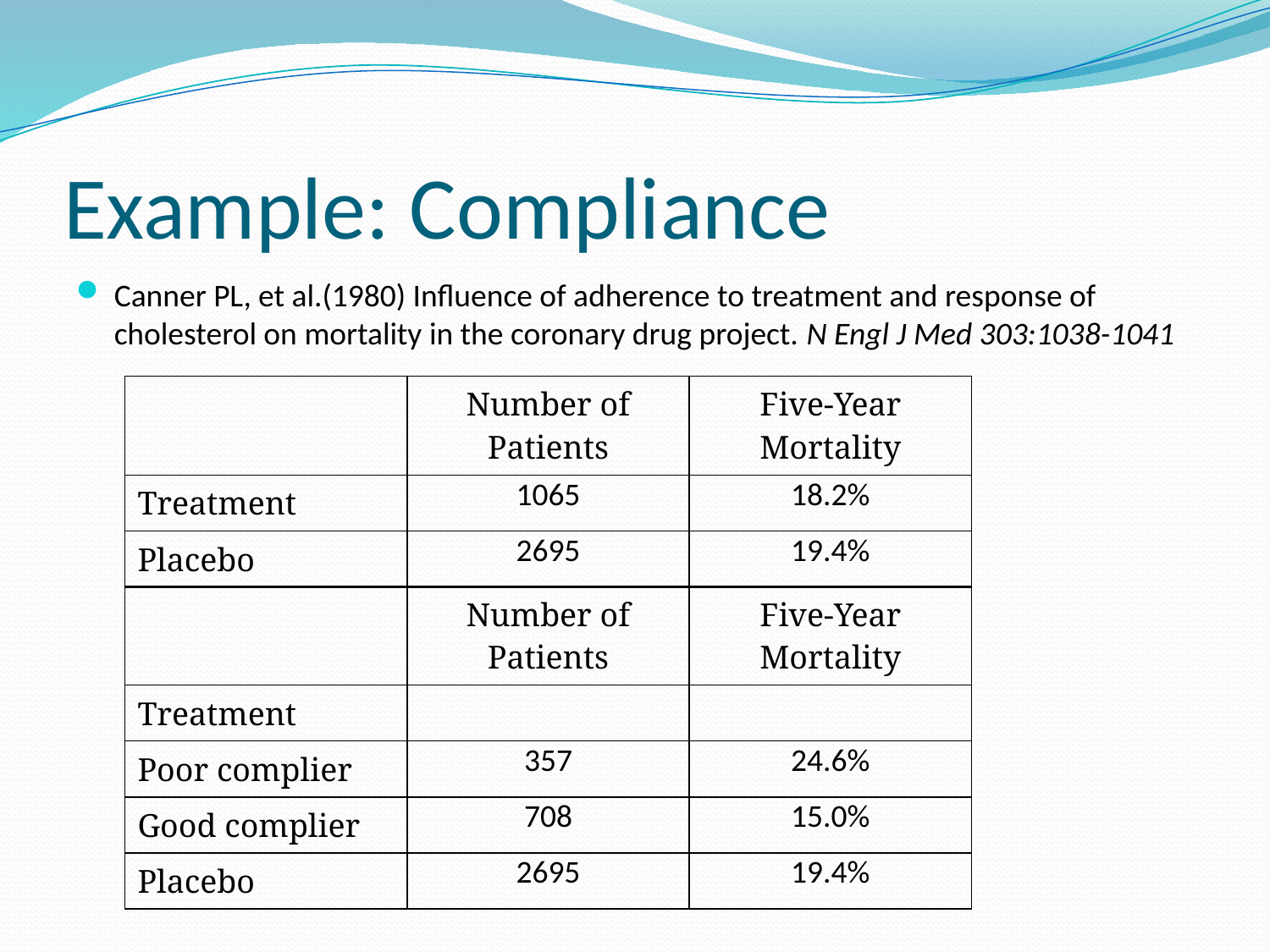

# Example: Compliance
Canner PL, et al.(1980) Influence of adherence to treatment and response of cholesterol on mortality in the coronary drug project. N Engl J Med 303:1038-1041
|  | Number of Patients | Five-Year Mortality |
| --- | --- | --- |
| Treatment | 1065 | 18.2% |
| Placebo | 2695 | 19.4% |
|  | Number of Patients | Five-Year Mortality |
| --- | --- | --- |
| Treatment |  |  |
| Poor complier | 357 | 24.6% |
| Good complier | 708 | 15.0% |
| Placebo | 2695 | 19.4% |